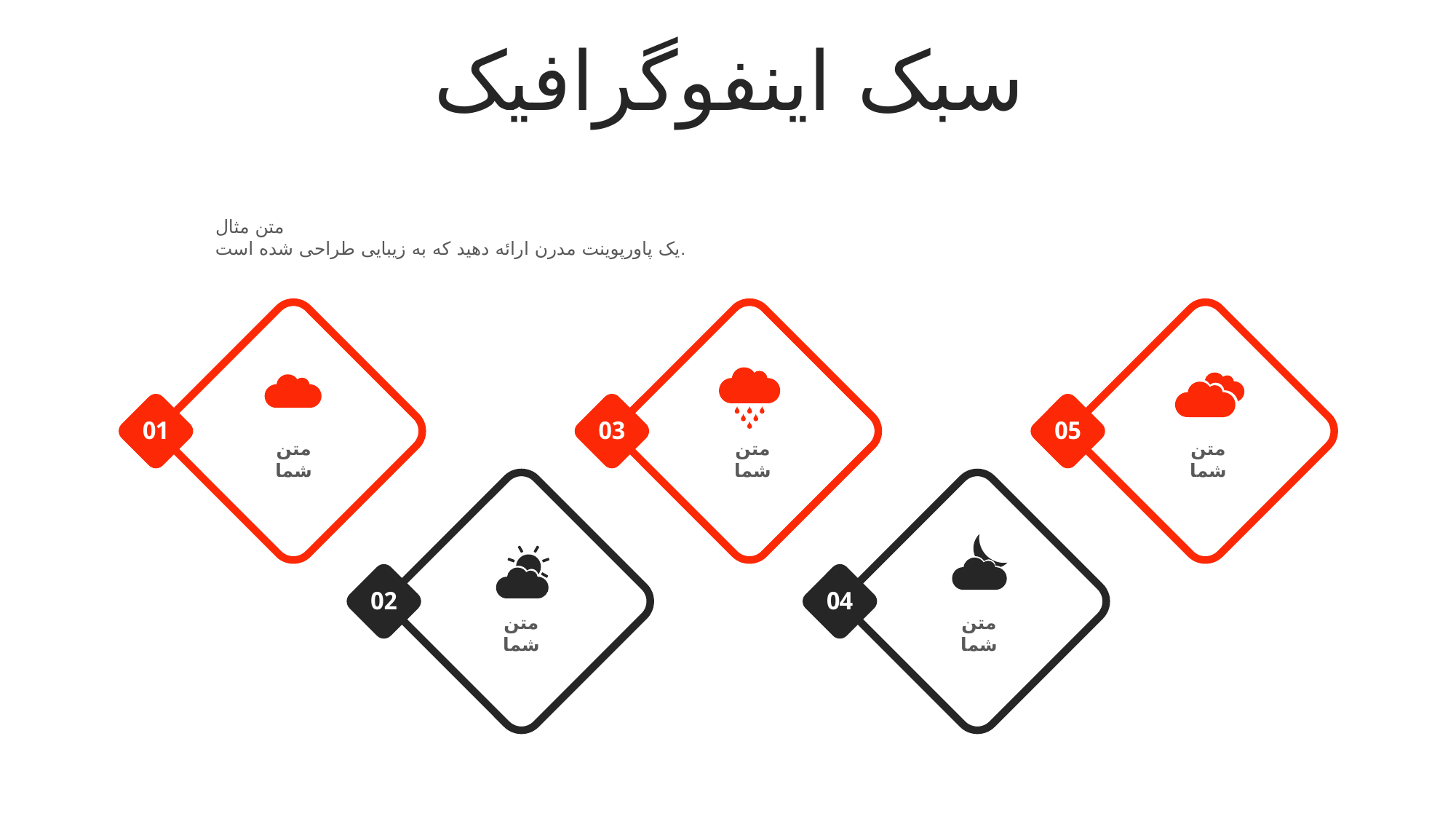

سبک اینفوگرافیک
متن مثال
یک پاورپوینت مدرن ارائه دهید که به زیبایی طراحی شده است.

01

03

05

متن
شما
متن
شما
متن
شما

02

04

متن
شما
متن
شما